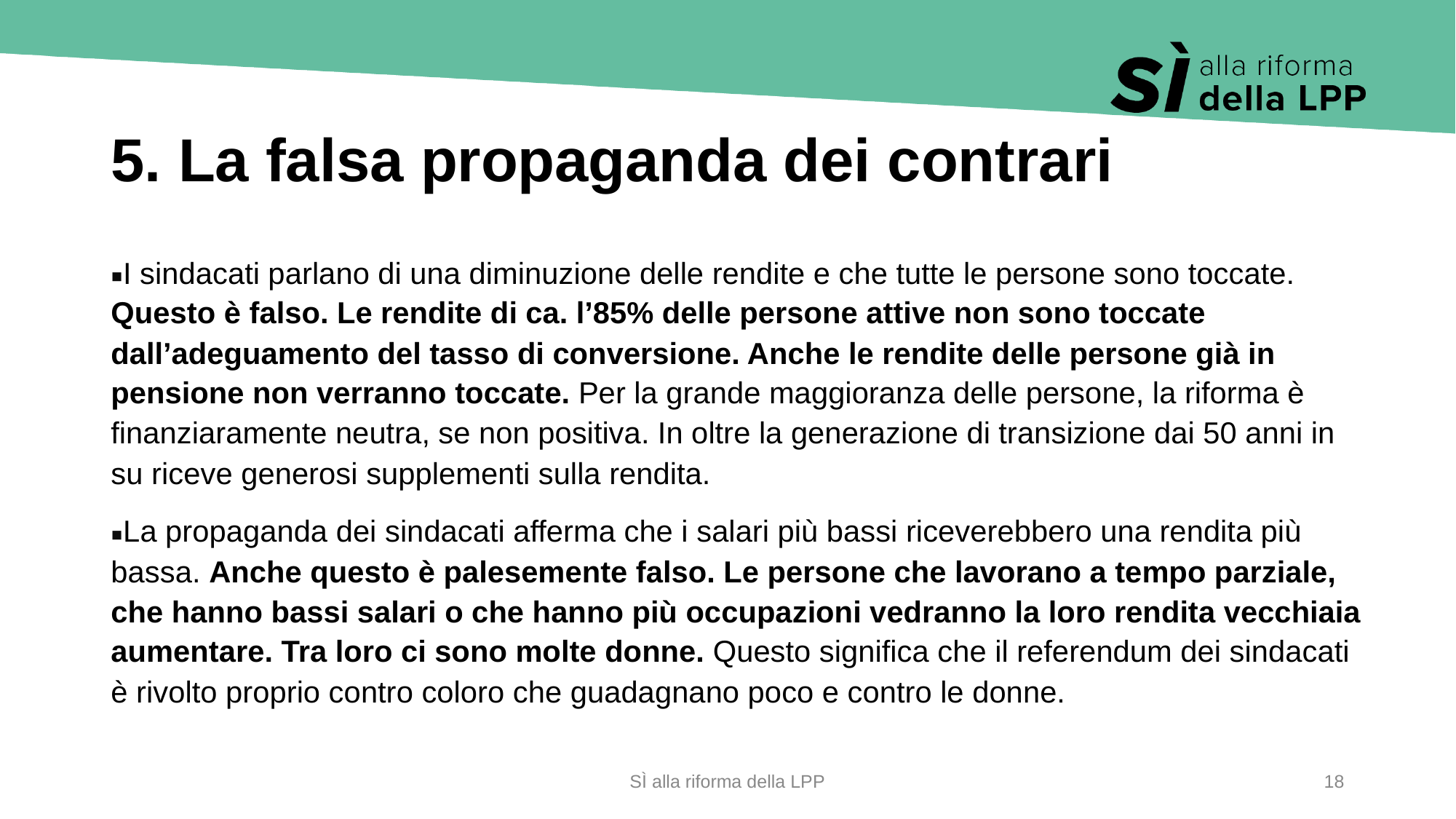

# 5. La falsa propaganda dei contrari
I sindacati parlano di una diminuzione delle rendite e che tutte le persone sono toccate. Questo è falso. Le rendite di ca. l’85% delle persone attive non sono toccate dall’adeguamento del tasso di conversione. Anche le rendite delle persone già in pensione non verranno toccate. Per la grande maggioranza delle persone, la riforma è finanziaramente neutra, se non positiva. In oltre la generazione di transizione dai 50 anni in su riceve generosi supplementi sulla rendita.
La propaganda dei sindacati afferma che i salari più bassi riceverebbero una rendita più bassa. Anche questo è palesemente falso. Le persone che lavorano a tempo parziale, che hanno bassi salari o che hanno più occupazioni vedranno la loro rendita vecchiaia aumentare. Tra loro ci sono molte donne. Questo significa che il referendum dei sindacati è rivolto proprio contro coloro che guadagnano poco e contro le donne.
SÌ alla riforma della LPP
18